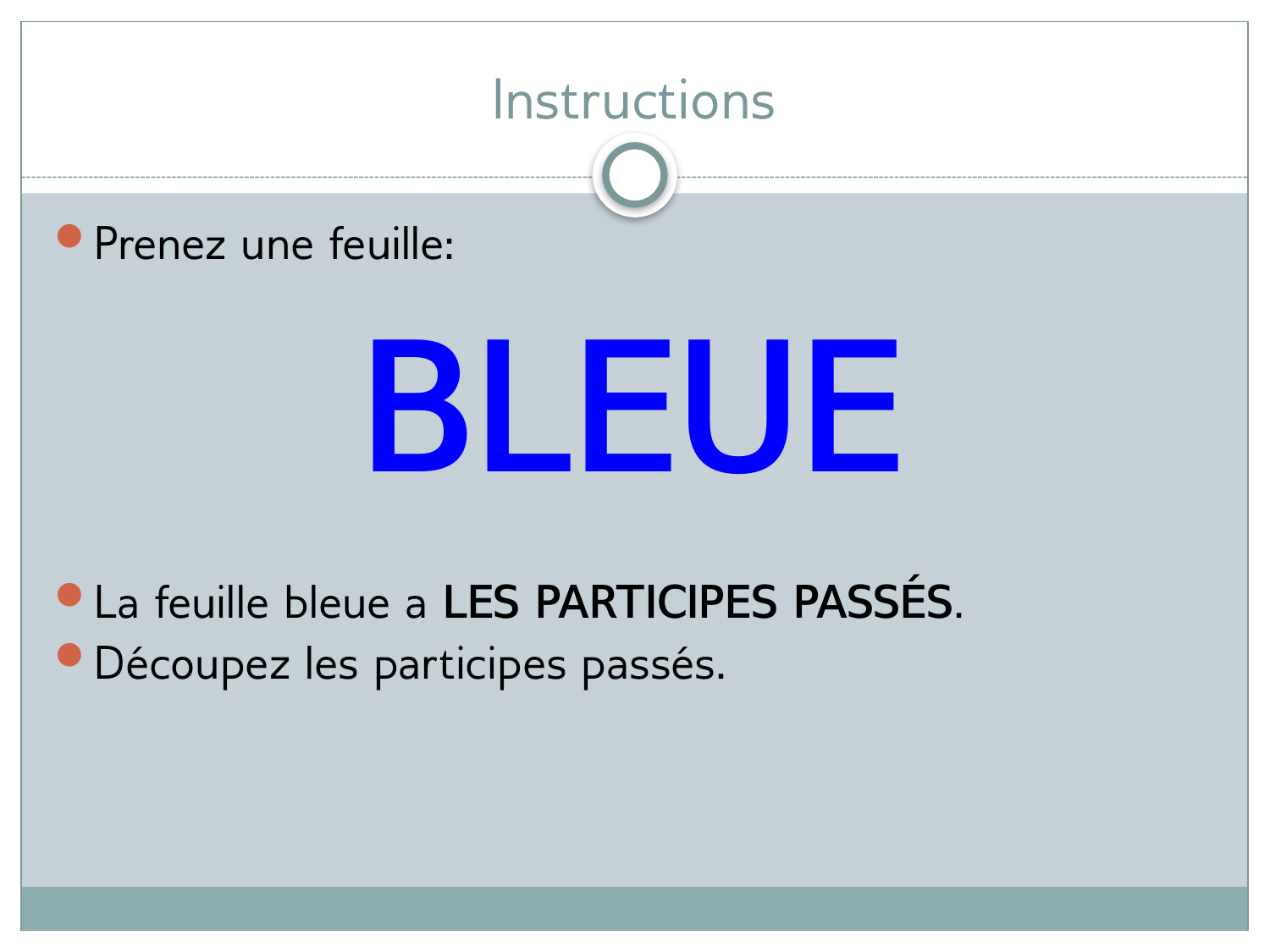

# Instructions
Prenez une feuille:
BLEUE

La feuille bleue a LES PARTICIPES PASSÉS.
Découpez les participes passés.